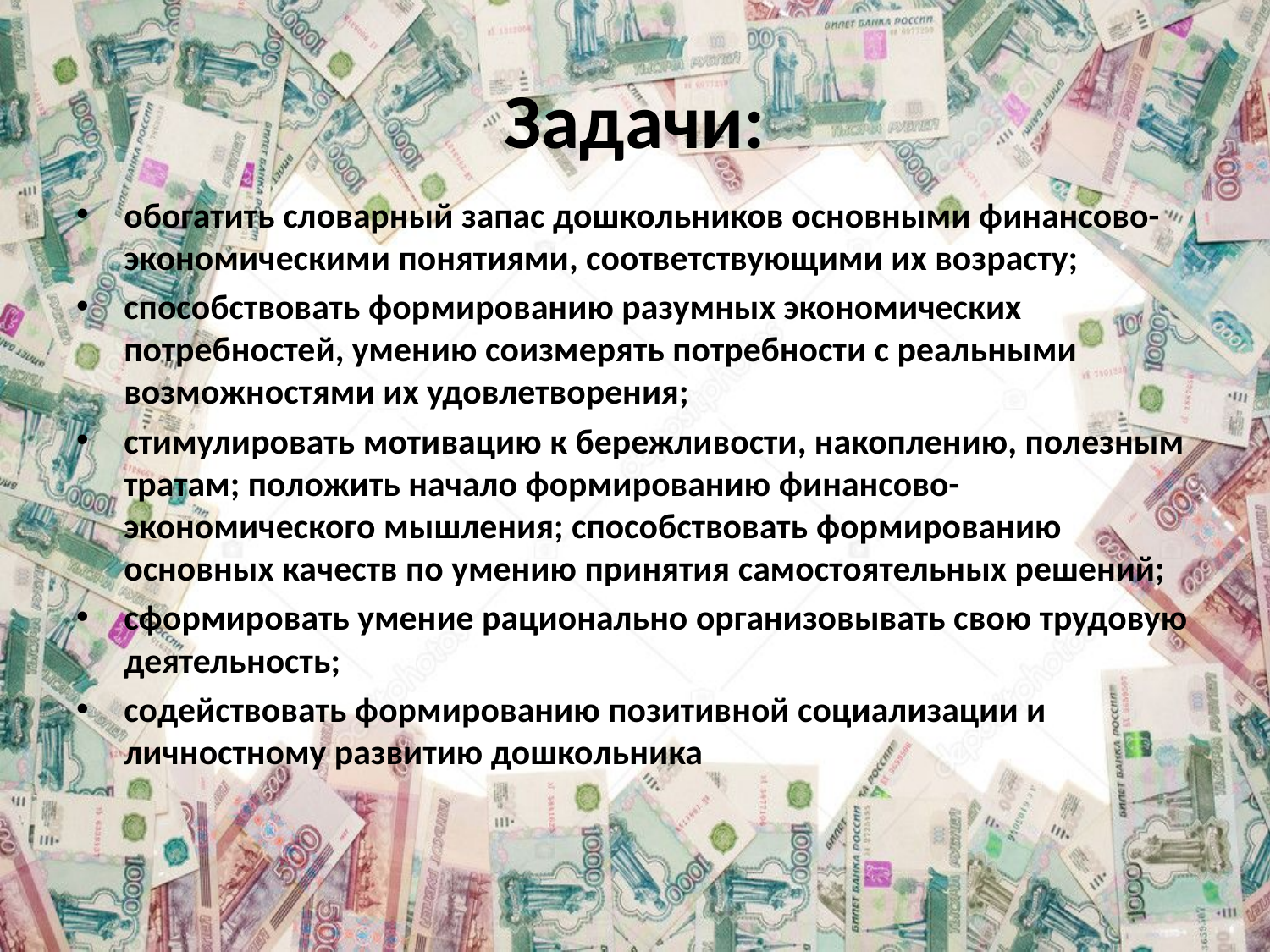

# Задачи:
обогатить словарный запас дошкольников основными финансово- экономическими понятиями, соответствующими их возрасту;
способствовать формированию разумных экономических потребностей, умению соизмерять потребности с реальными возможностями их удовлетворения;
стимулировать мотивацию к бережливости, накоплению, полезным тратам; положить начало формированию финансово- экономического мышления; способствовать формированию основных качеств по умению принятия самостоятельных решений;
сформировать умение рационально организовывать свою трудовую деятельность;
содействовать формированию позитивной социализации и личностному развитию дошкольника